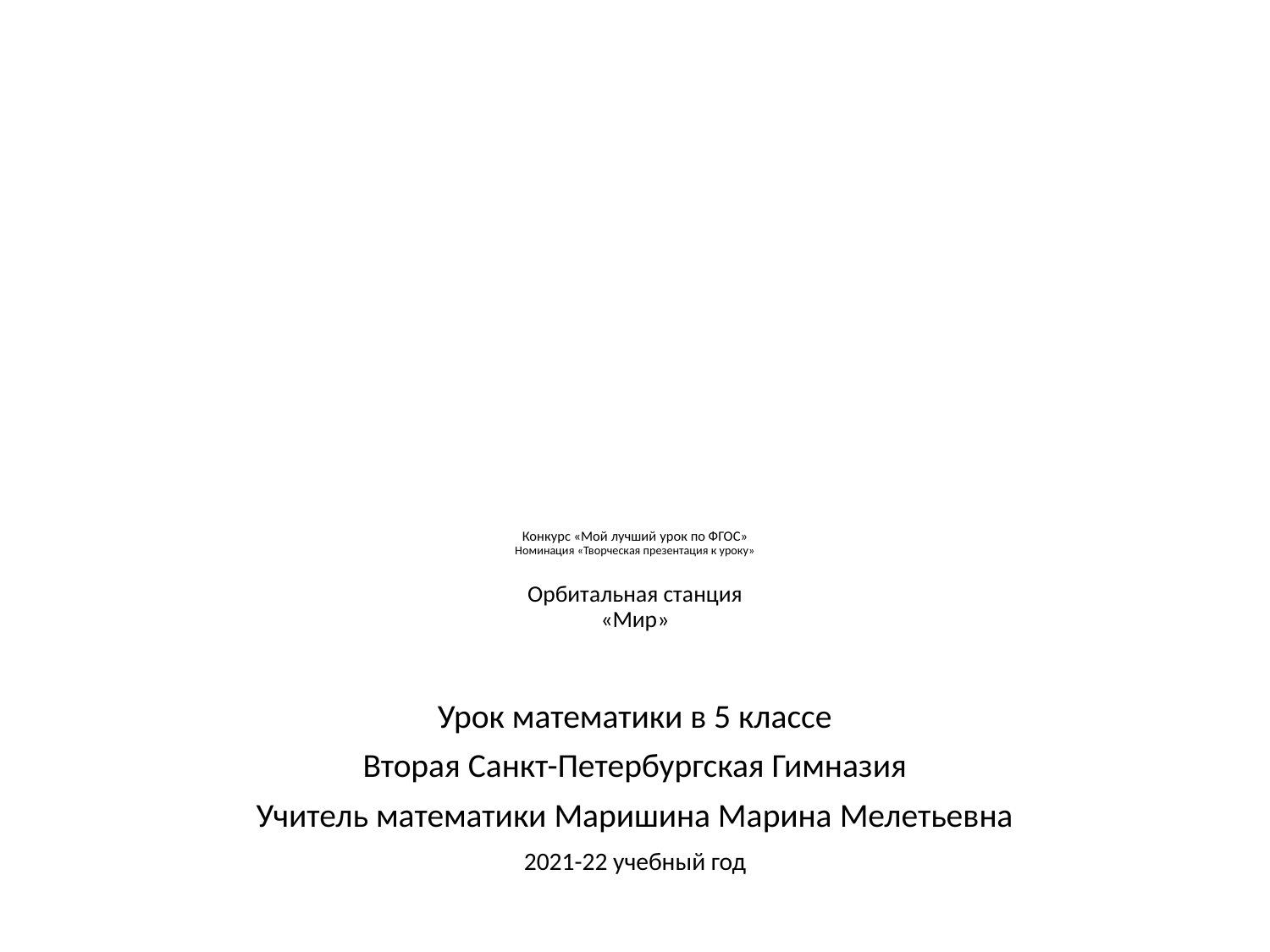

# Конкурс «Мой лучший урок по ФГОС» Номинация «Творческая презентация к уроку» Орбитальная станция «Мир»

Урок математики в 5 классе
Вторая Санкт-Петербургская Гимназия
Учитель математики Маришина Марина Мелетьевна
2021-22 учебный год